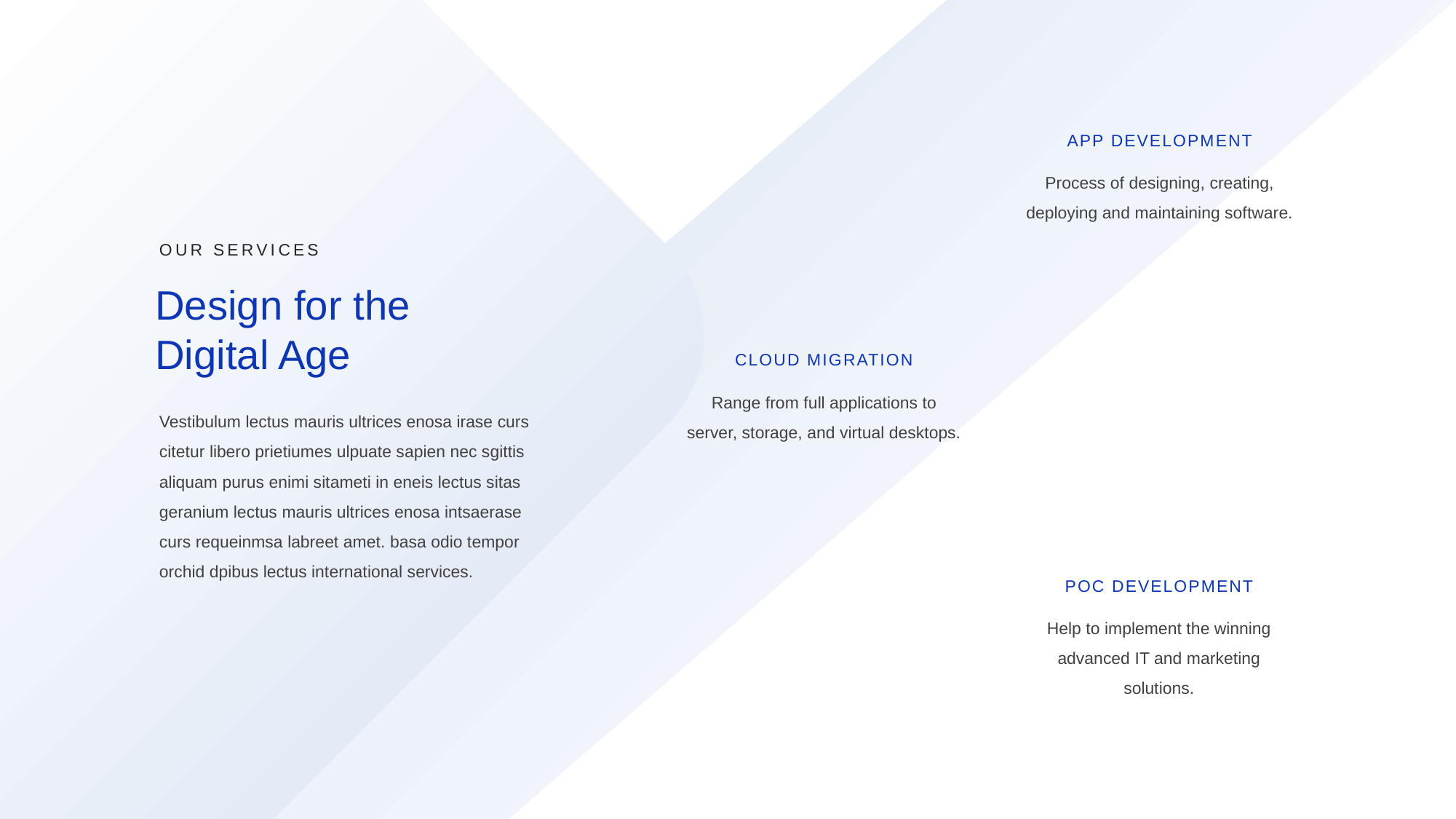

APP DEVELOPMENT
Process of designing, creating, deploying and maintaining software.
OUR SERVICES
Design for the  Digital Age

CLOUD MIGRATION
Range from full applications to server, storage, and virtual desktops.
Vestibulum lectus mauris ultrices enosa irase curs citetur libero prietiumes ulpuate sapien nec sgittis aliquam purus enimi sitameti in eneis lectus sitas geranium lectus mauris ultrices enosa intsaerase curs requeinmsa labreet amet. basa odio tempor orchid dpibus lectus international services.

POC DEVELOPMENT
Help to implement the winning advanced IT and marketing solutions.